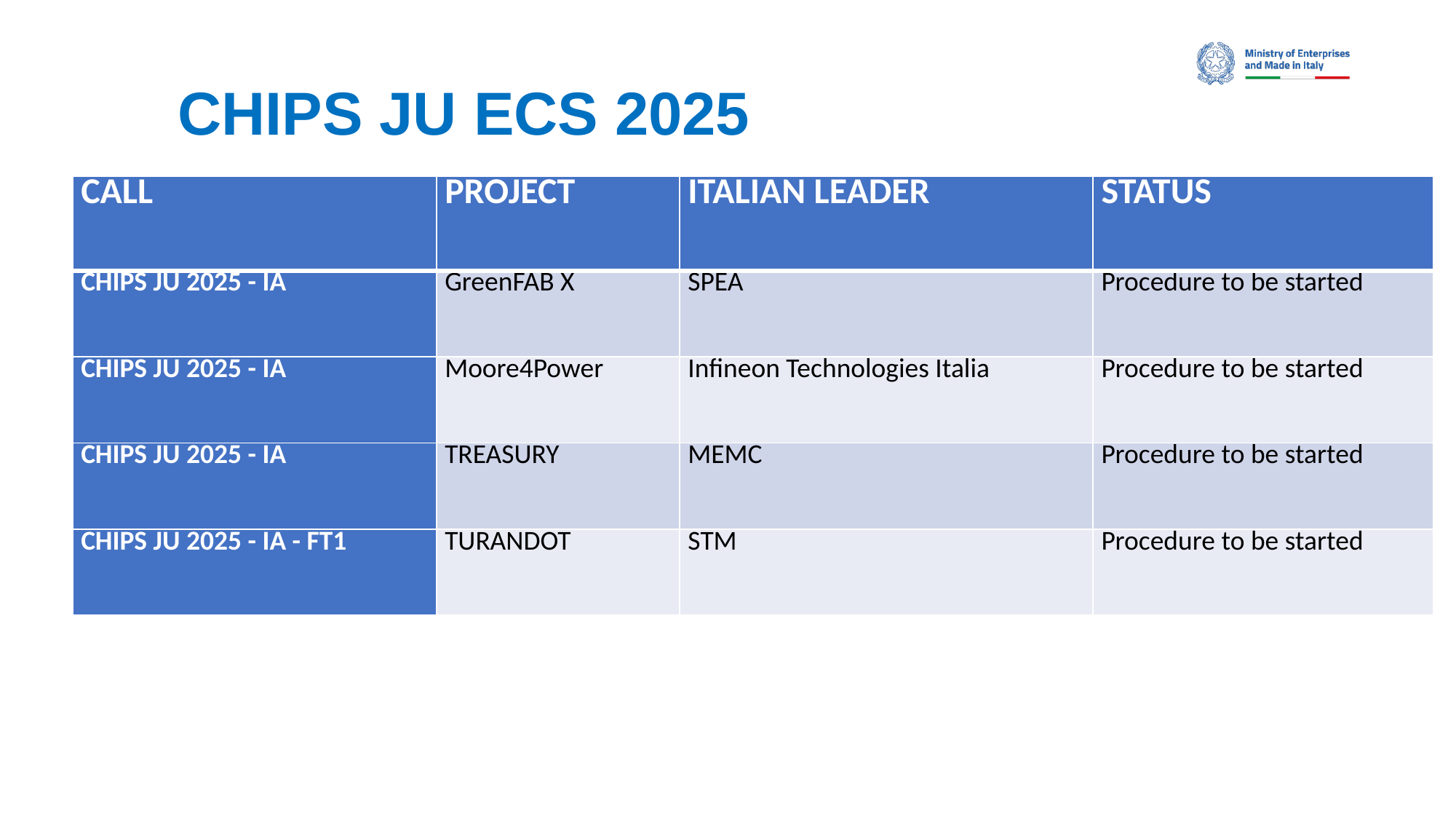

# CHIPS JU ECS 2025
| CALL | PROJECT | ITALIAN LEADER | STATUS |
| --- | --- | --- | --- |
| CHIPS JU 2025 - IA | GreenFAB X | SPEA | Procedure to be started |
| CHIPS JU 2025 - IA | Moore4Power | Infineon Technologies Italia | Procedure to be started |
| CHIPS JU 2025 - IA | TREASURY | MEMC | Procedure to be started |
| CHIPS JU 2025 - IA - FT1 | TURANDOT | STM | Procedure to be started |